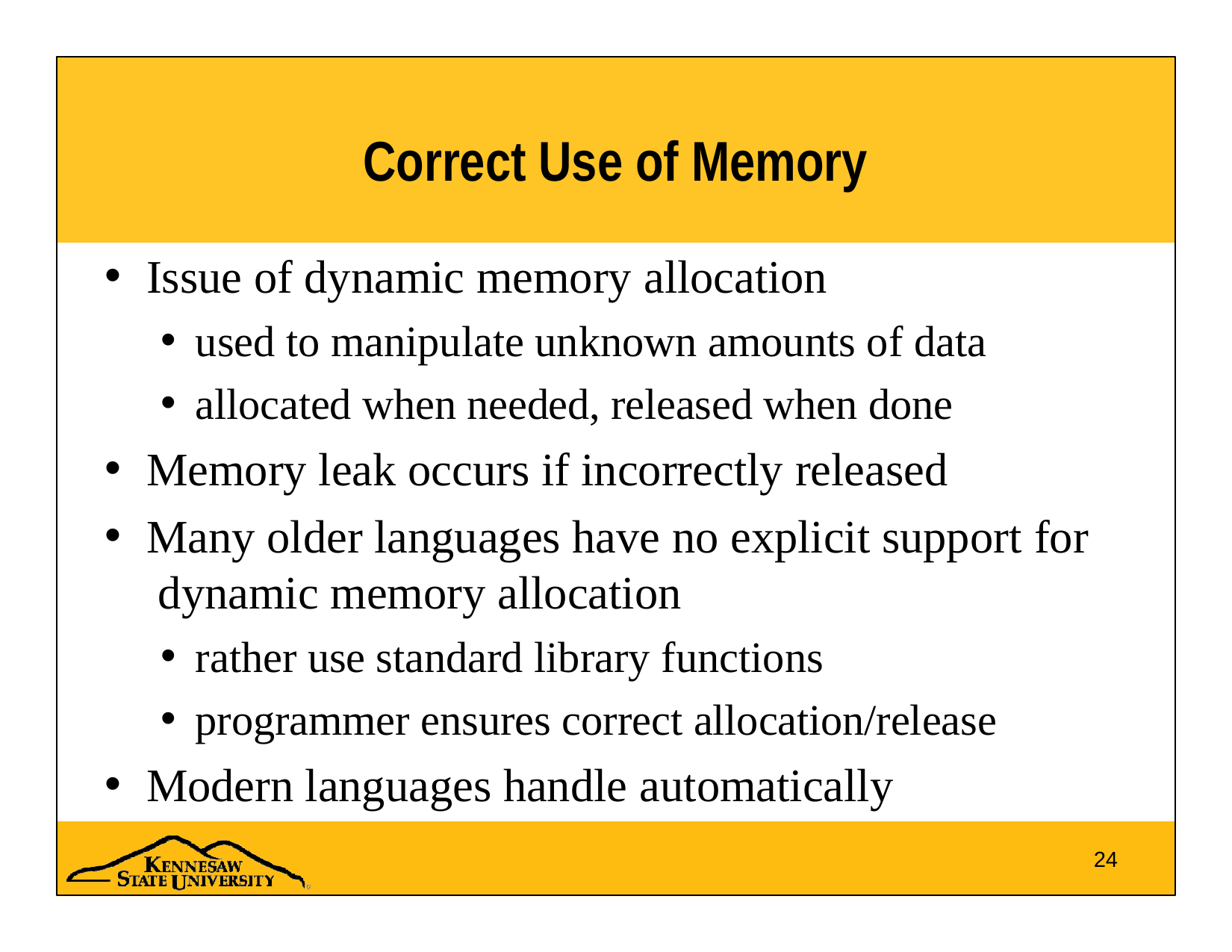

# Correct Use of Memory
Issue of dynamic memory allocation
used to manipulate unknown amounts of data
allocated when needed, released when done
Memory leak occurs if incorrectly released
Many older languages have no explicit support for  dynamic memory allocation
rather use standard library functions
programmer ensures correct allocation/release
Modern languages handle automatically

24